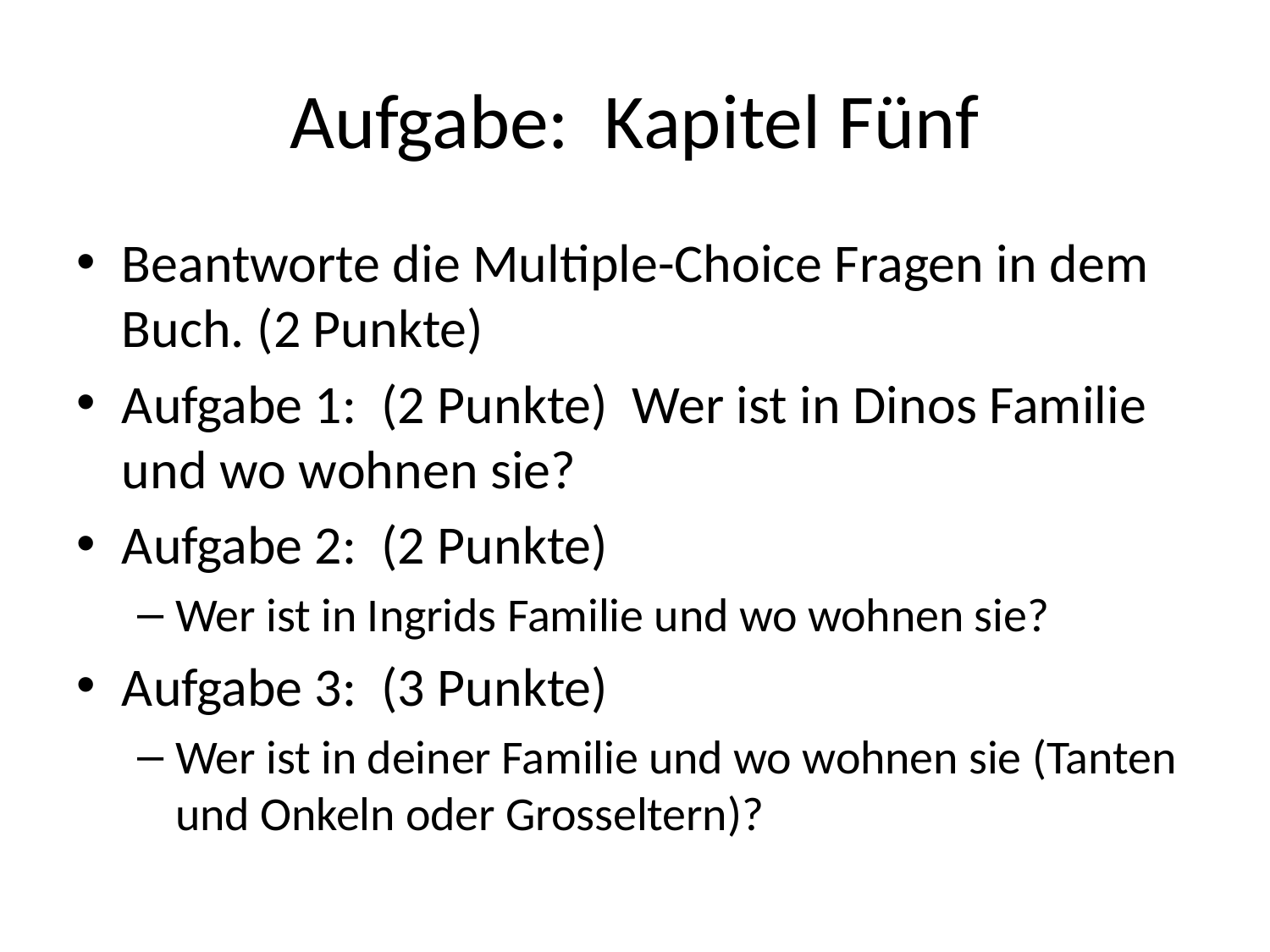

# Aufgabe:  Kapitel Fünf
Beantworte die Multiple-Choice Fragen in dem Buch. (2 Punkte)
Aufgabe 1:  (2 Punkte)  Wer ist in Dinos Familie und wo wohnen sie?
Aufgabe 2:  (2 Punkte)
Wer ist in Ingrids Familie und wo wohnen sie?
Aufgabe 3:  (3 Punkte)
Wer ist in deiner Familie und wo wohnen sie (Tanten und Onkeln oder Grosseltern)?